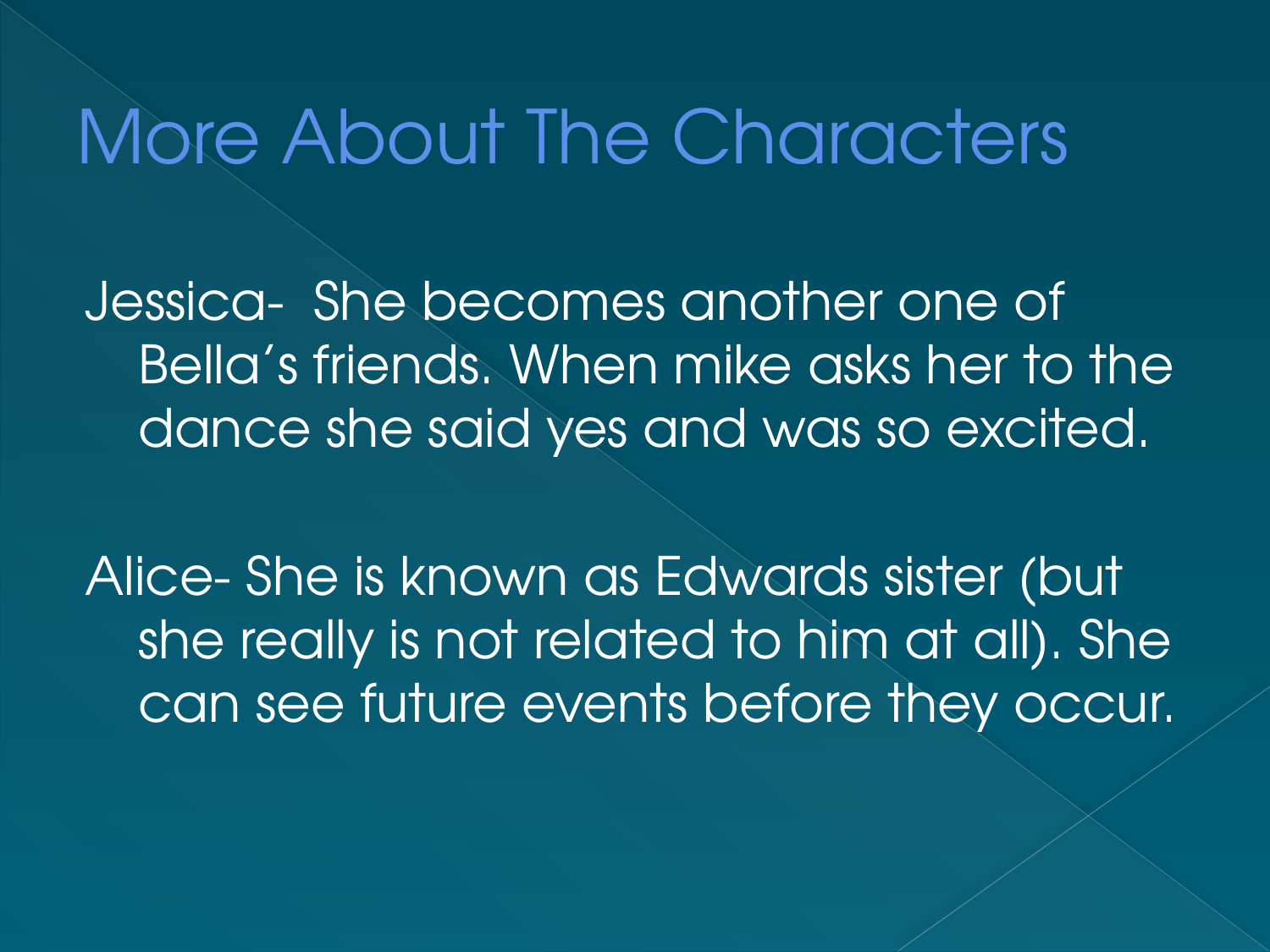

More About The Characters
Jessica-  She becomes another one of Bella’s friends. When mike asks her to the dance she said yes and was so excited.

Alice- She is known as Edwards sister (but she really is not related to him at all). She can see future events before they occur.